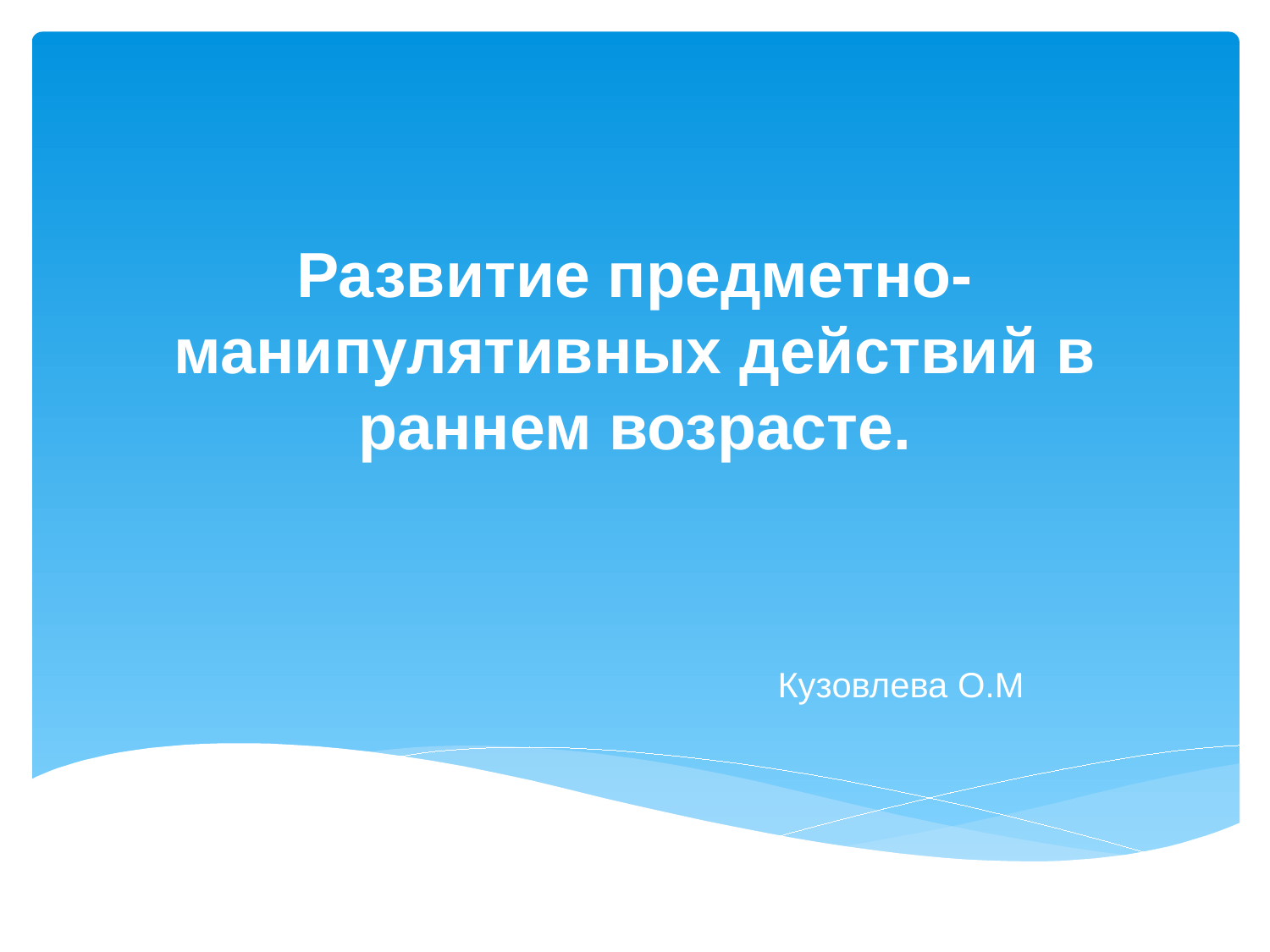

# Развитие предметно-манипулятивных действий в раннем возрасте.
Кузовлева О.М